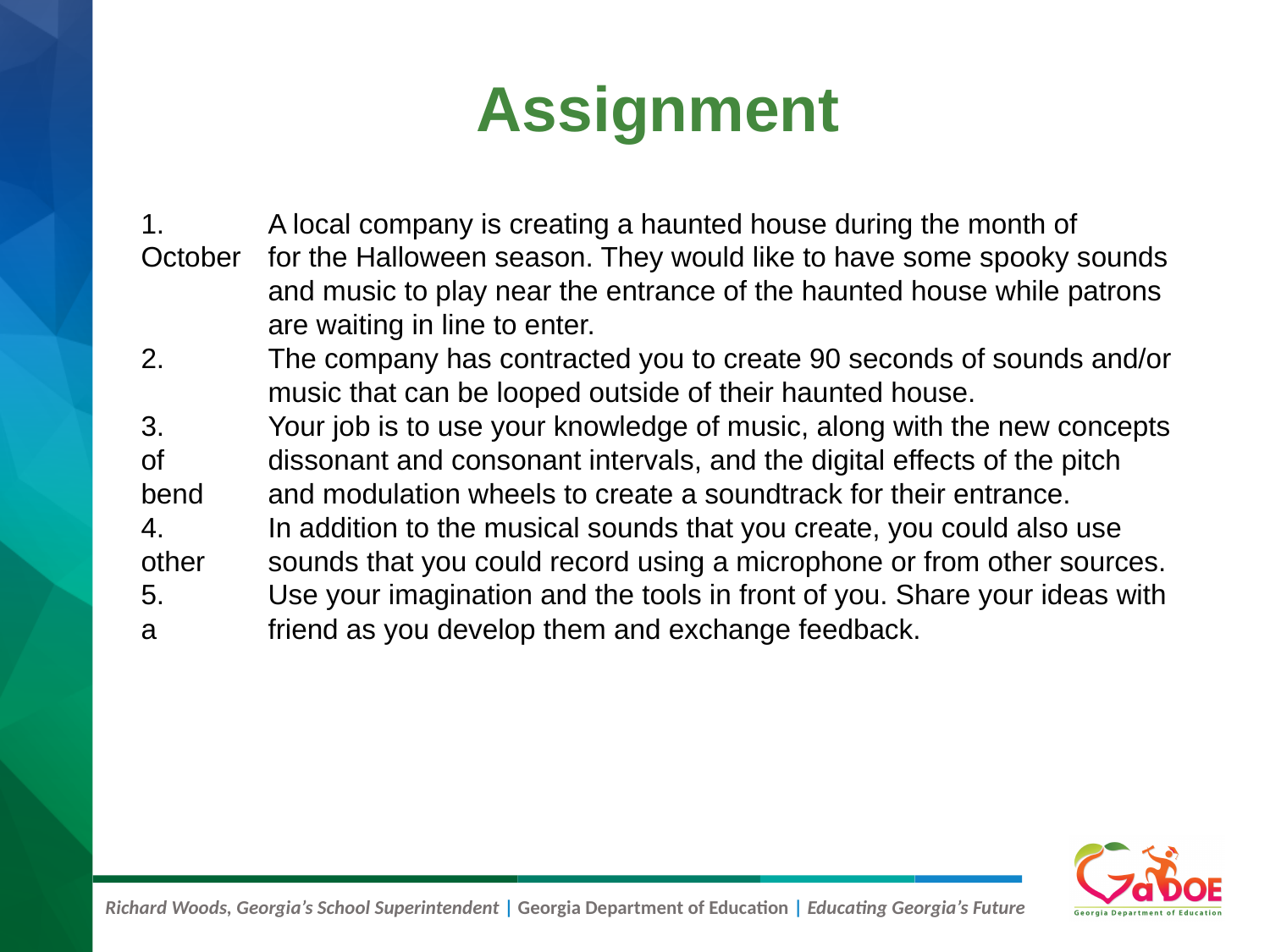

# Assignment
1.	A local company is creating a haunted house during the month of October 	for the Halloween season. They would like to have some spooky sounds 	and music to play near the entrance of the haunted house while patrons 	are waiting in line to enter.
2.	The company has contracted you to create 90 seconds of sounds and/or 	music that can be looped outside of their haunted house.
3.	Your job is to use your knowledge of music, along with the new concepts of 	dissonant and consonant intervals, and the digital effects of the pitch bend 	and modulation wheels to create a soundtrack for their entrance.
4.	In addition to the musical sounds that you create, you could also use other 	sounds that you could record using a microphone or from other sources.
5.	Use your imagination and the tools in front of you. Share your ideas with a 	friend as you develop them and exchange feedback.